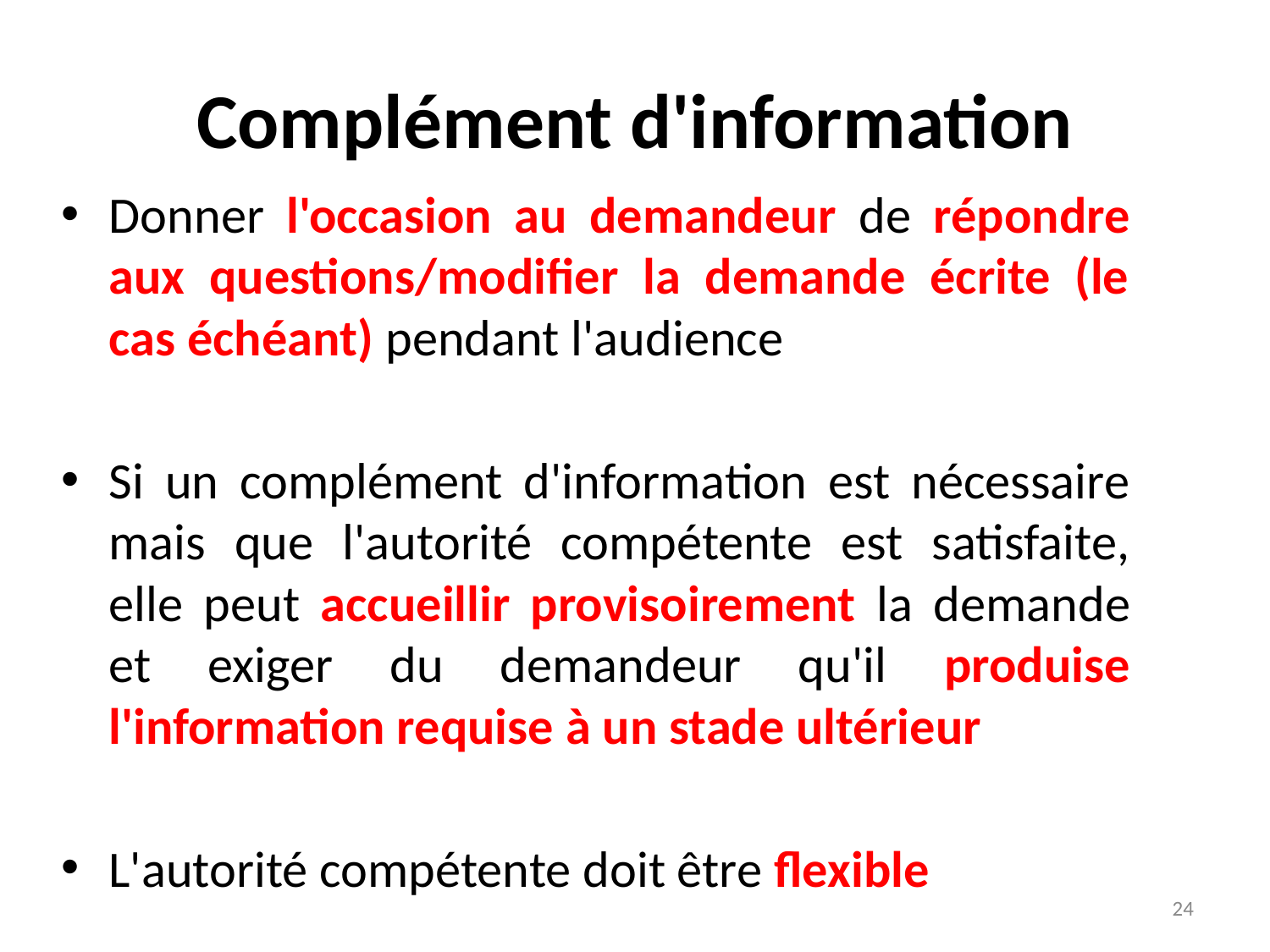

# Complément d'information
Donner l'occasion au demandeur de répondre aux questions/modifier la demande écrite (le cas échéant) pendant l'audience

Si un complément d'information est nécessaire mais que l'autorité compétente est satisfaite, elle peut accueillir provisoirement la demande et exiger du demandeur qu'il produise l'information requise à un stade ultérieur

L'autorité compétente doit être flexible
24